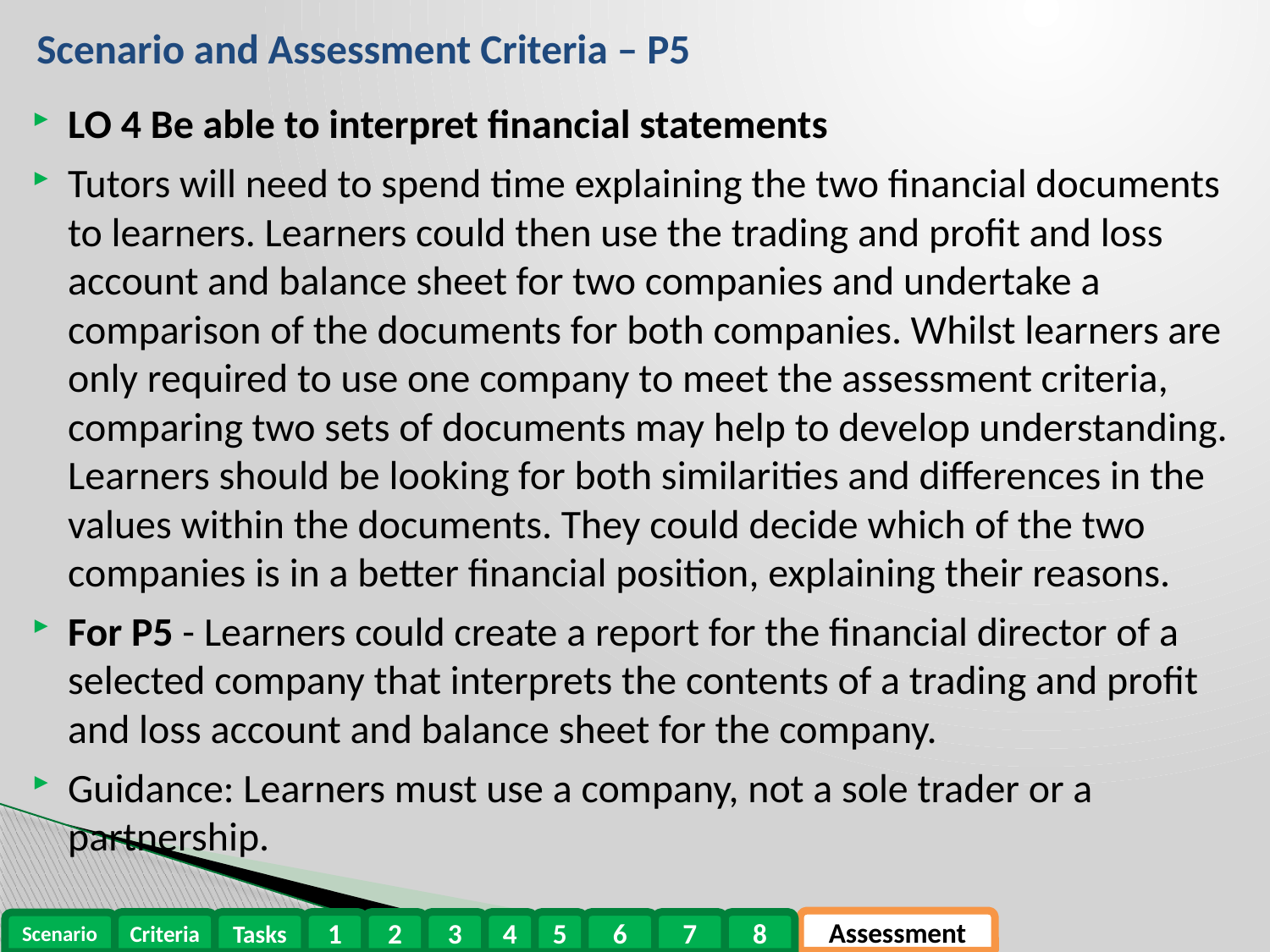

# Scenario and Assessment Criteria – P5
LO 4 Be able to interpret financial statements
Tutors will need to spend time explaining the two financial documents to learners. Learners could then use the trading and profit and loss account and balance sheet for two companies and undertake a comparison of the documents for both companies. Whilst learners are only required to use one company to meet the assessment criteria, comparing two sets of documents may help to develop understanding. Learners should be looking for both similarities and differences in the values within the documents. They could decide which of the two companies is in a better financial position, explaining their reasons.
For P5 - Learners could create a report for the financial director of a selected company that interprets the contents of a trading and profit and loss account and balance sheet for the company.
Guidance: Learners must use a company, not a sole trader or a partnership.